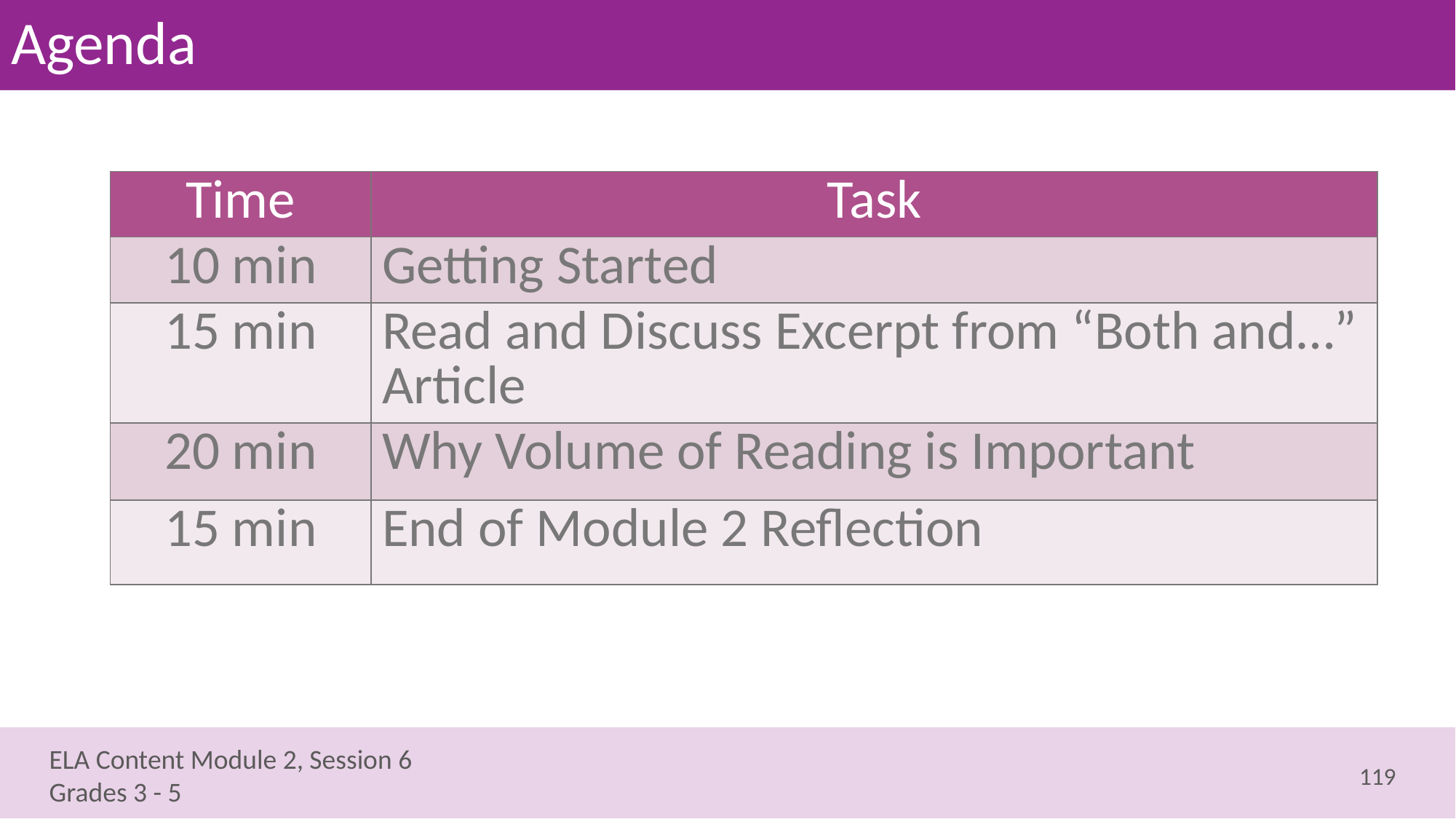

# Agenda
| Time | Task |
| --- | --- |
| 10 min | Getting Started |
| 15 min | Read and Discuss Excerpt from “Both and…” Article |
| 20 min | Why Volume of Reading is Important |
| 15 min | End of Module 2 Reflection |
119